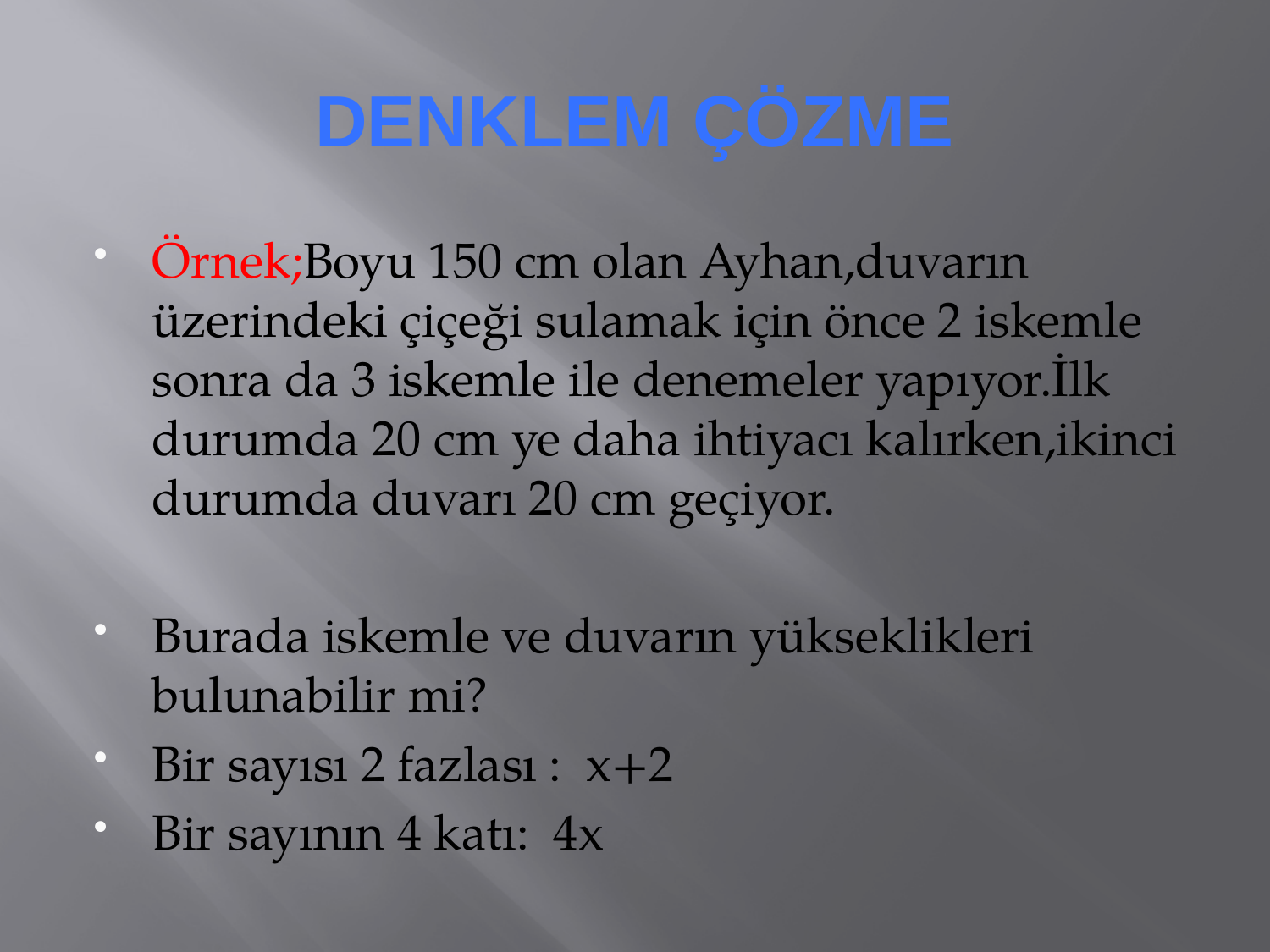

# Denklem çözme
Örnek;Boyu 150 cm olan Ayhan,duvarın üzerindeki çiçeği sulamak için önce 2 iskemle sonra da 3 iskemle ile denemeler yapıyor.İlk durumda 20 cm ye daha ihtiyacı kalırken,ikinci durumda duvarı 20 cm geçiyor.

Burada iskemle ve duvarın yükseklikleri bulunabilir mi?
Bir sayısı 2 fazlası :  x+2
Bir sayının 4 katı:  4x